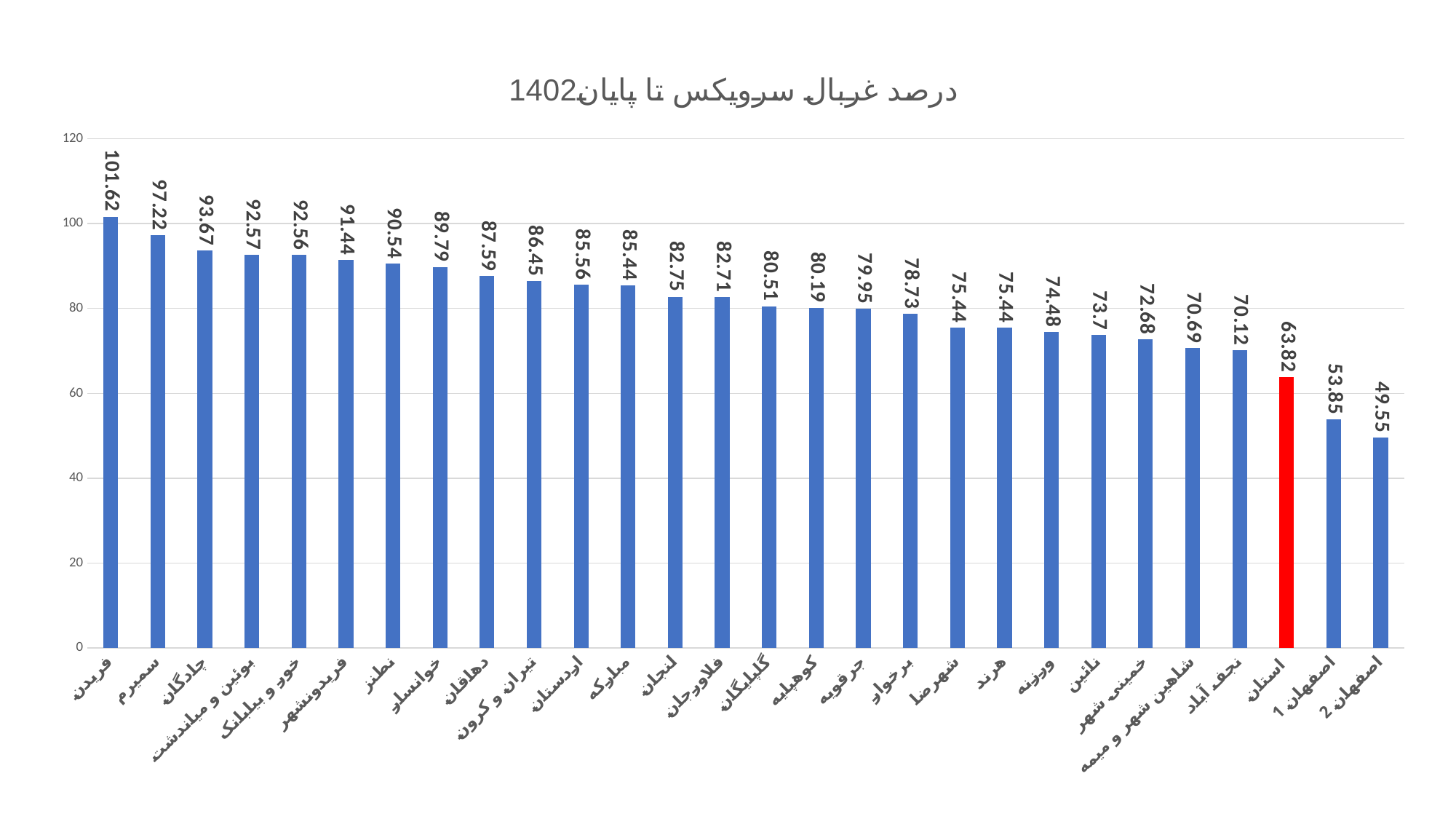

#

### Chart:

| Category | درصد غربال سرویکس تا پایان1402 |
|---|---|
| فریدن | 101.62 |
| سمیرم | 97.22 |
| چادگان | 93.67 |
| بوئین و میاندشت | 92.57 |
| خور و بیابانک | 92.56 |
| فریدونشهر | 91.44 |
| نطنز | 90.54 |
| خوانسار | 89.79 |
| دهاقان | 87.59 |
| تیران و کرون | 86.45 |
| اردستان | 85.56 |
| مبارکه | 85.44 |
| لنجان | 82.75 |
| فلاورجان | 82.71 |
| گلپایگان | 80.51 |
| کوهپایه | 80.19 |
| جرقویه | 79.95 |
| برخوار | 78.73 |
| شهرضا | 75.44 |
| هرند | 75.44 |
| ورزنه | 74.48 |
| نائین | 73.7 |
| خمینی شهر | 72.68 |
| شاهین شهر و میمه | 70.69 |
| نجف آباد | 70.12 |
| استان  | 63.82 |
| اصفهان 1 | 53.85 |
| اصفهان 2 | 49.55 |